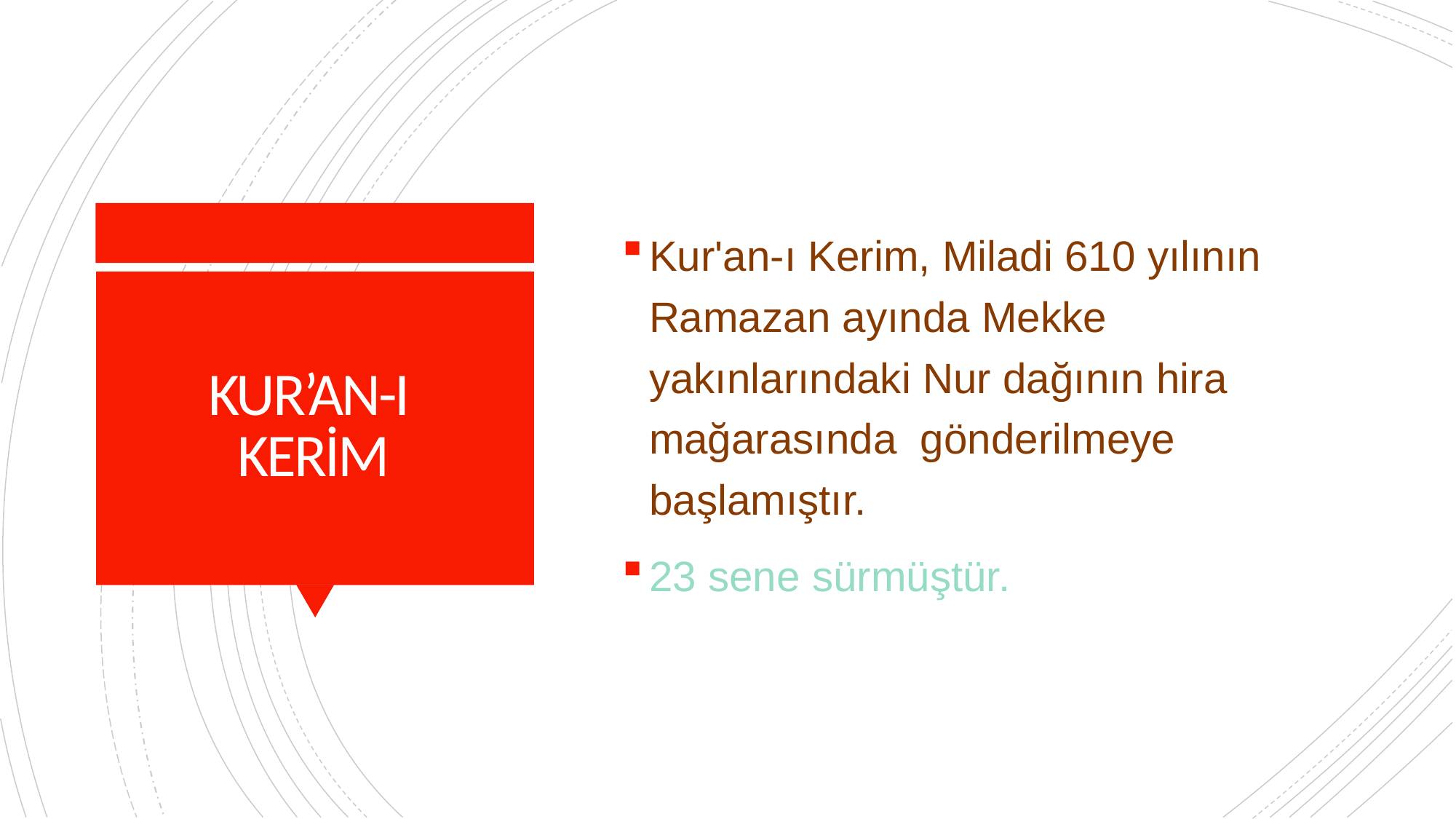

Kur'an-ı Kerim, Miladi 610 yılının Ramazan ayında Mekke yakınlarındaki Nur dağının hira mağarasında  gönderilmeye başlamıştır.
23 sene sürmüştür.
# KUR’AN-I  KERİM